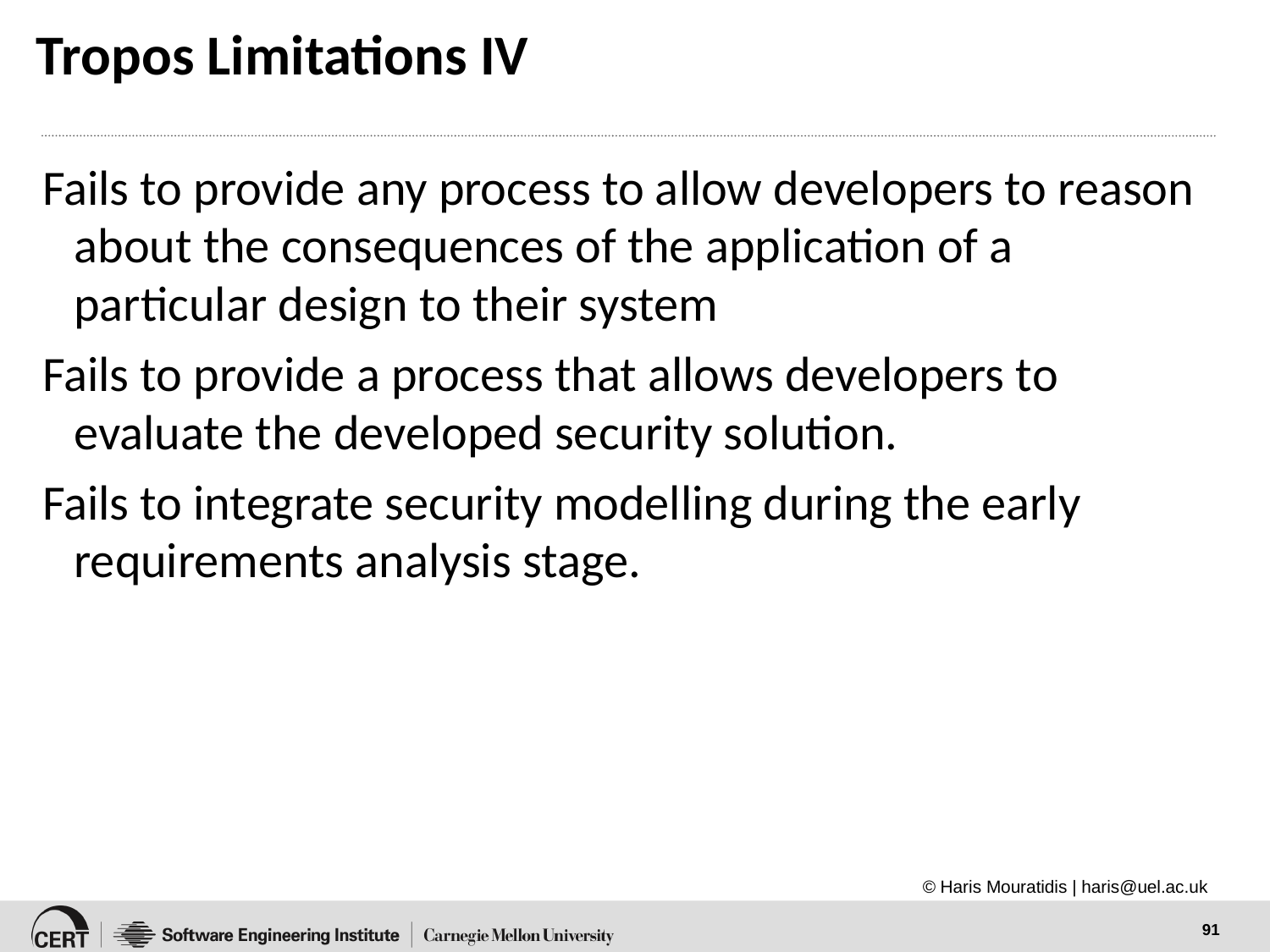

# Tropos Limitations IV
Fails to provide any process to allow developers to reason about the consequences of the application of a particular design to their system
Fails to provide a process that allows developers to evaluate the developed security solution.
Fails to integrate security modelling during the early requirements analysis stage.
© Haris Mouratidis | haris@uel.ac.uk